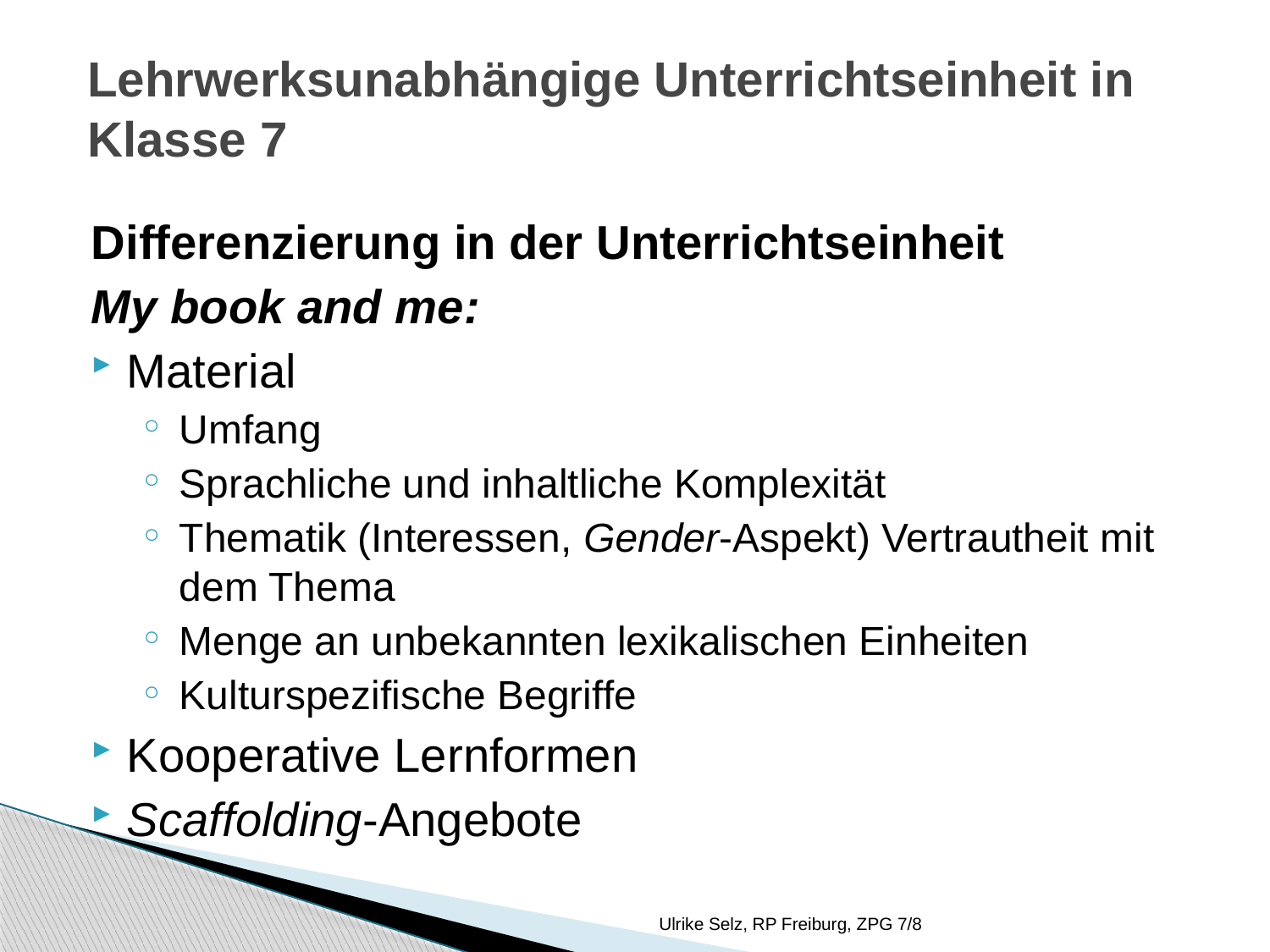

# Lehrwerksunabhängige Unterrichtseinheit in Klasse 7
Differenzierung in der Unterrichtseinheit
My book and me:
Material
Umfang
Sprachliche und inhaltliche Komplexität
Thematik (Interessen, Gender-Aspekt) Vertrautheit mit dem Thema
Menge an unbekannten lexikalischen Einheiten
Kulturspezifische Begriffe
Kooperative Lernformen
Scaffolding-Angebote

Ulrike Selz, RP Freiburg, ZPG 7/8